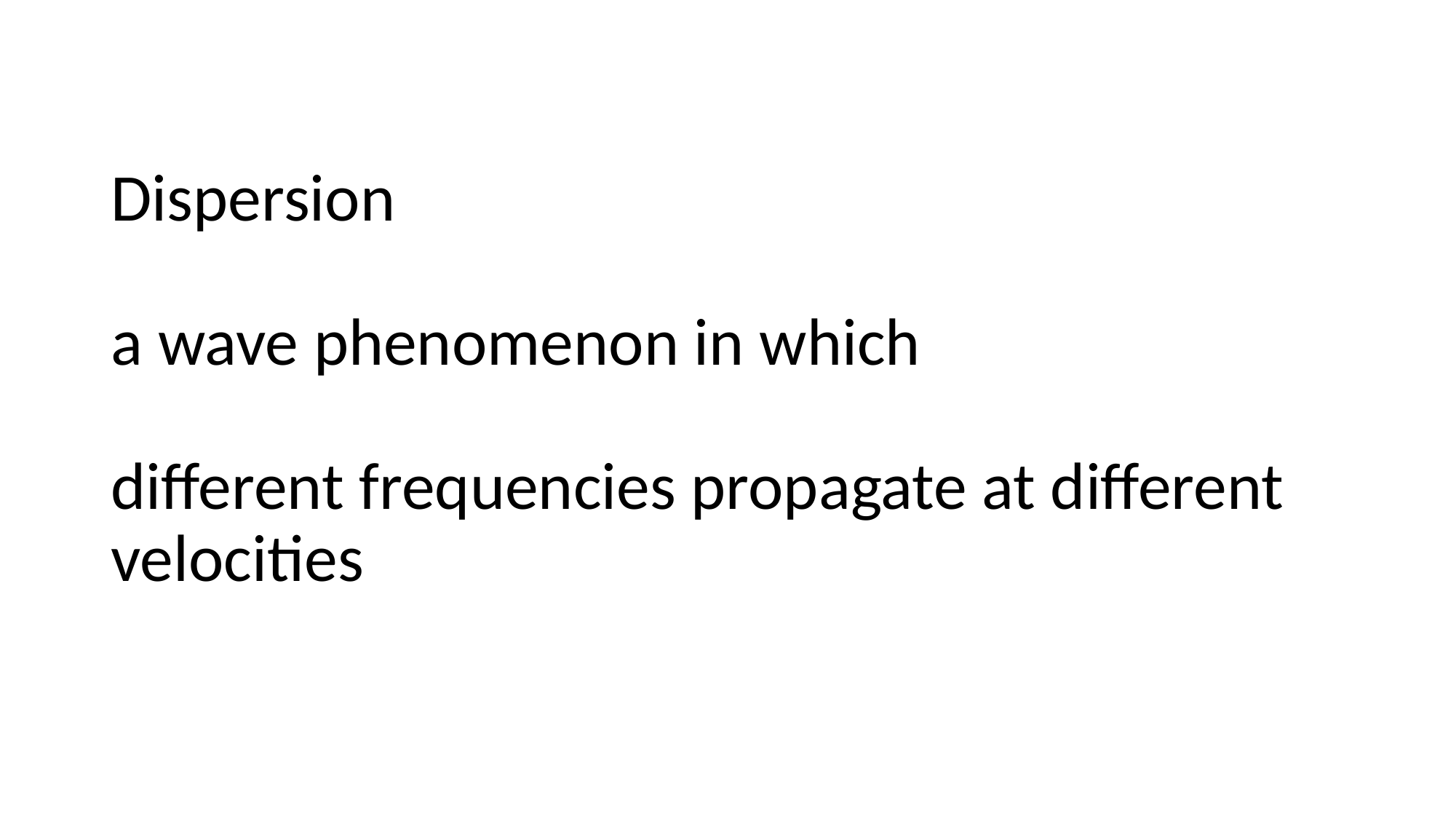

# Dispersion a wave phenomenon in which different frequencies propagate at different velocities